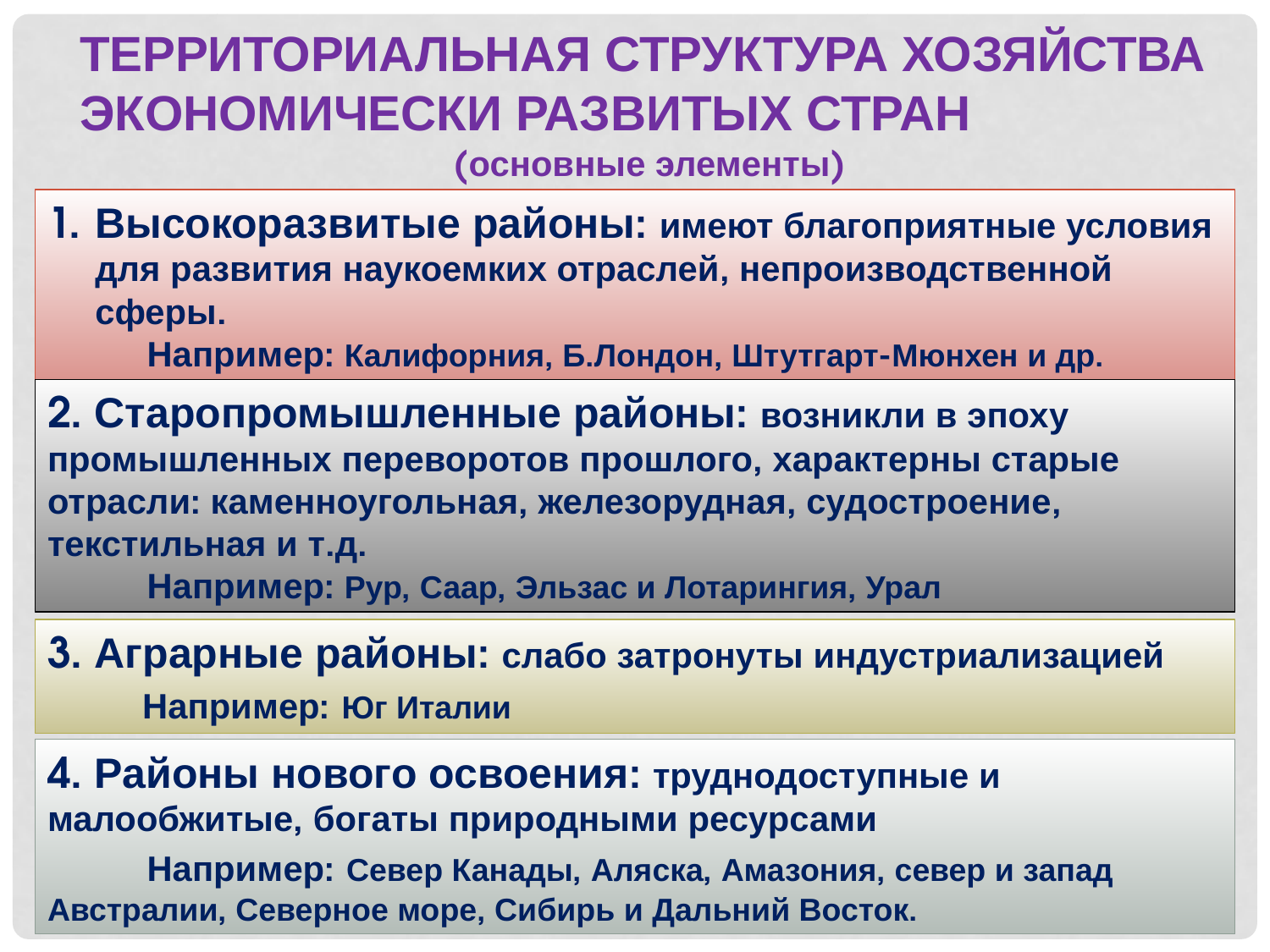

ТЕРРИТОРИАЛЬНАЯ СТРУКТУРА ХОЗЯЙСТВА
ЭКОНОМИЧЕСКИ РАЗВИТЫХ СТРАН
(основные элементы)
Высокоразвитые районы: имеют благоприятные условия для развития наукоемких отраслей, непроизводственной сферы.
          Например: Калифорния, Б.Лондон, Штутгарт-Мюнхен и др.
2. Старопромышленные районы: возникли в эпоху промышленных переворотов прошлого, характерны старые отрасли: каменноугольная, железорудная, судостроение, текстильная и т.д.
          Например: Рур, Саар, Эльзас и Лотарингия, Урал
3. Аграрные районы: слабо затронуты индустриализацией
        Например: Юг Италии
4. Районы нового освоения: труднодоступные и малообжитые, богаты природными ресурсами
          Например: Север Канады, Аляска, Амазония, север и запад Австралии, Северное море, Сибирь и Дальний Восток.